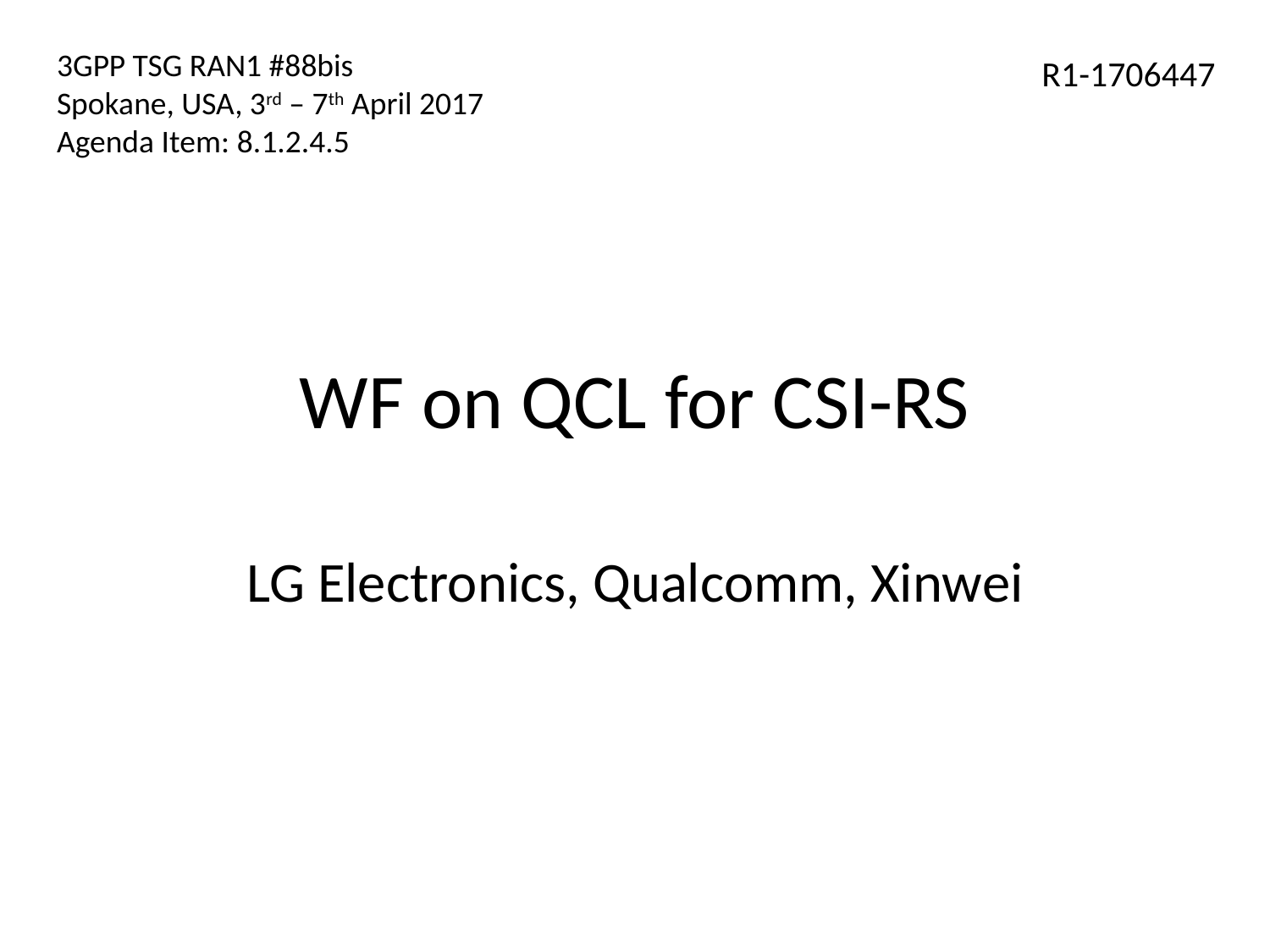

3GPP TSG RAN1 #88bis
Spokane, USA, 3rd – 7th April 2017
Agenda Item: 8.1.2.4.5
R1-1706447
# WF on QCL for CSI-RS
LG Electronics, Qualcomm, Xinwei